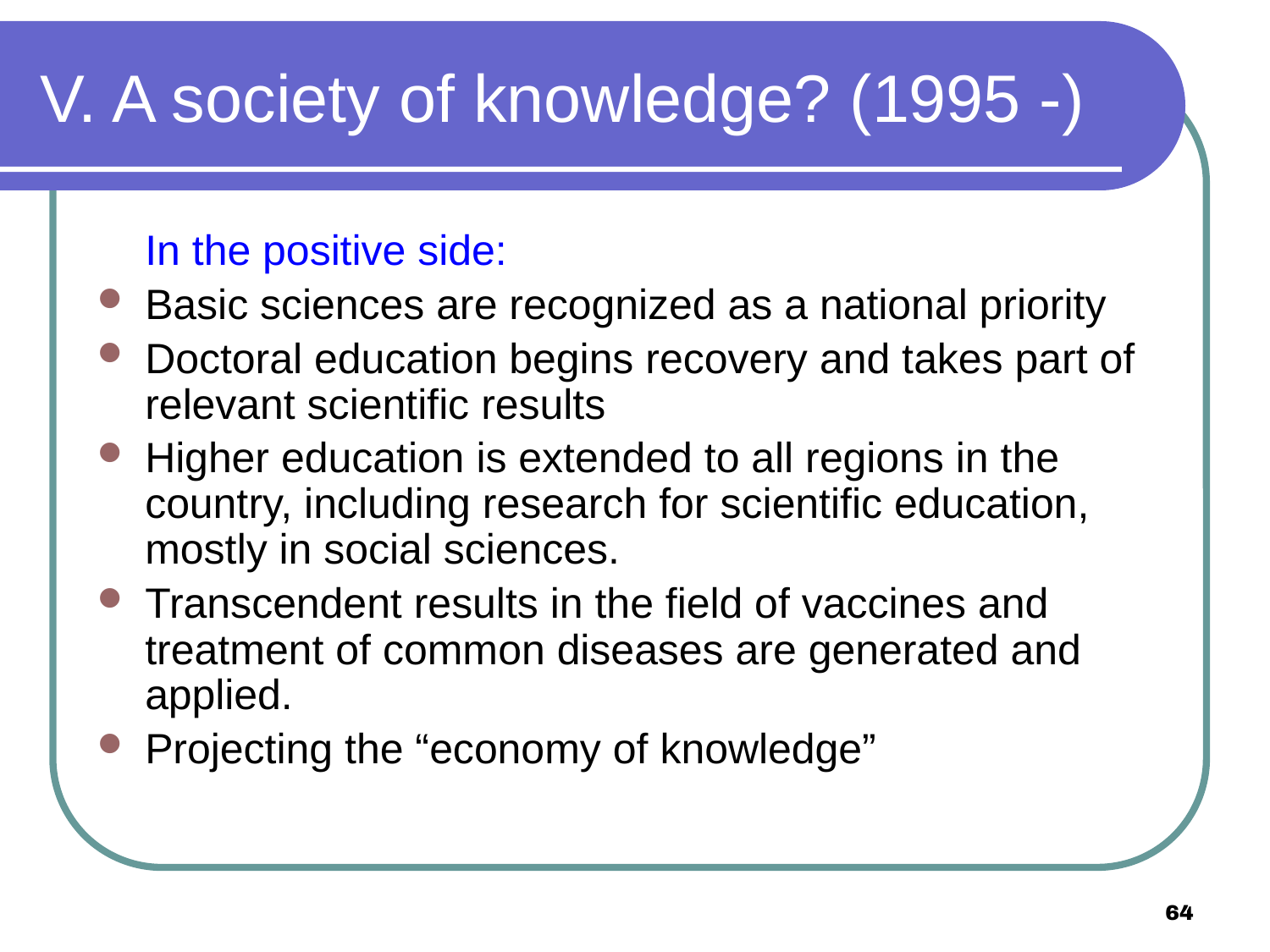

# V. A society of knowledge? (1995 -)
	In the positive side:
Basic sciences are recognized as a national priority
Doctoral education begins recovery and takes part of relevant scientific results
Higher education is extended to all regions in the country, including research for scientific education, mostly in social sciences.
Transcendent results in the field of vaccines and treatment of common diseases are generated and applied.
Projecting the “economy of knowledge”

64